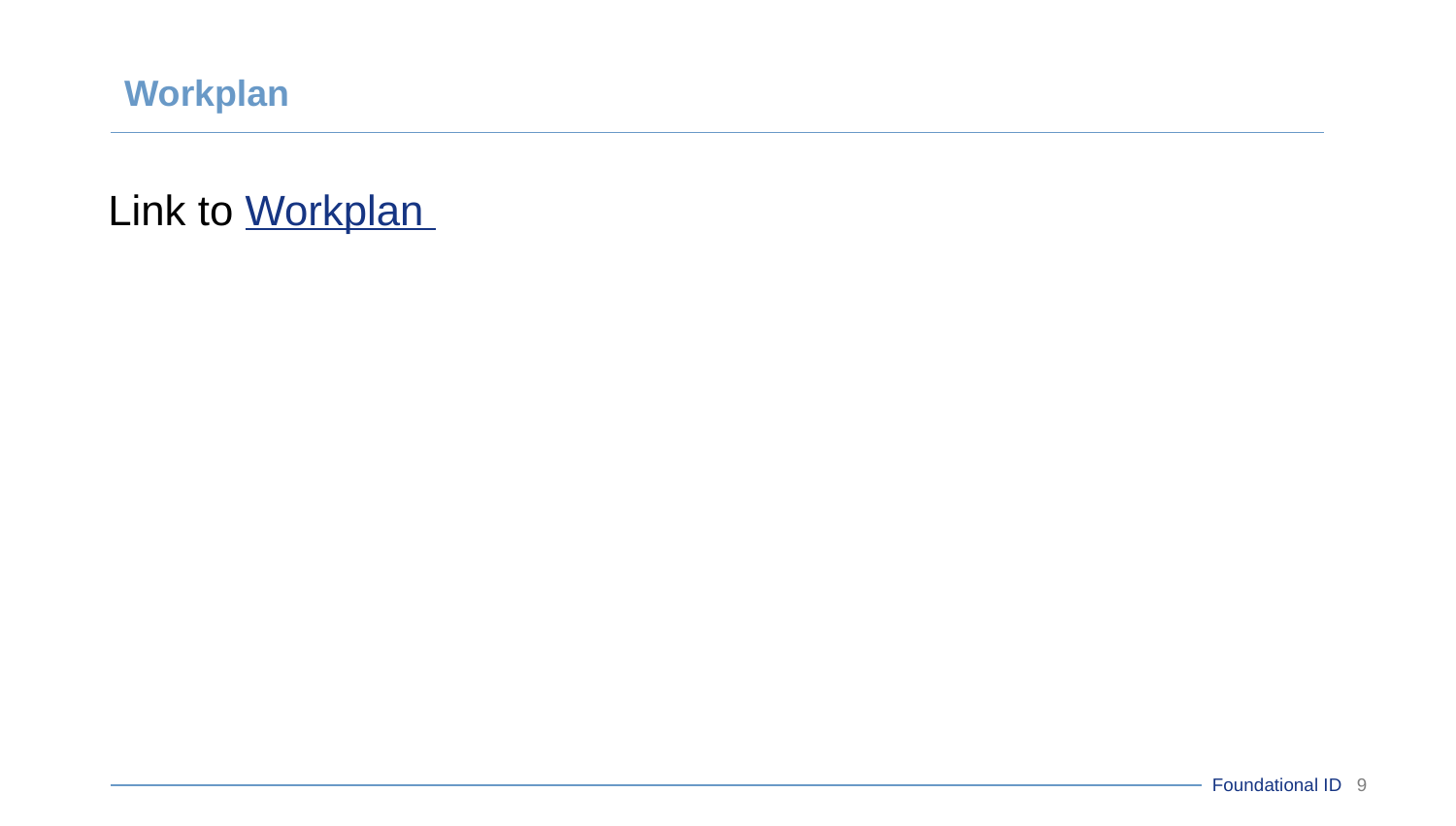

# Workplan
Link to Workplan

Foundational ID   9